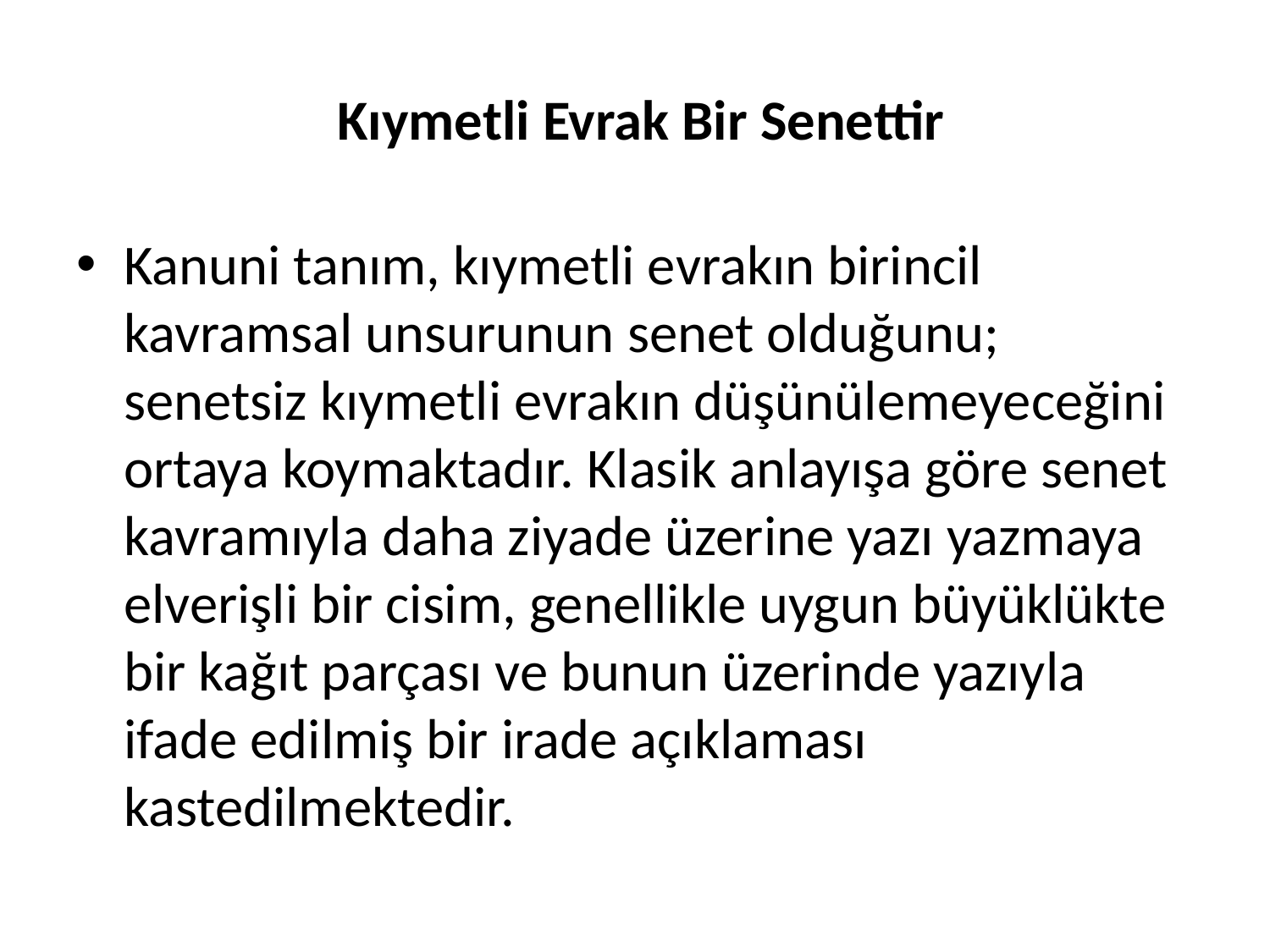

# Kıymetli Evrak Bir Senettir
Kanuni tanım, kıymetli evrakın birincil kavramsal unsurunun senet olduğunu; senetsiz kıymetli evrakın düşünülemeyeceğini ortaya koymaktadır. Klasik anlayışa göre senet kavramıyla daha ziyade üzerine yazı yazmaya elverişli bir cisim, genellikle uygun büyüklükte bir kağıt parçası ve bunun üzerinde yazıyla ifade edilmiş bir irade açıklaması kastedilmektedir.